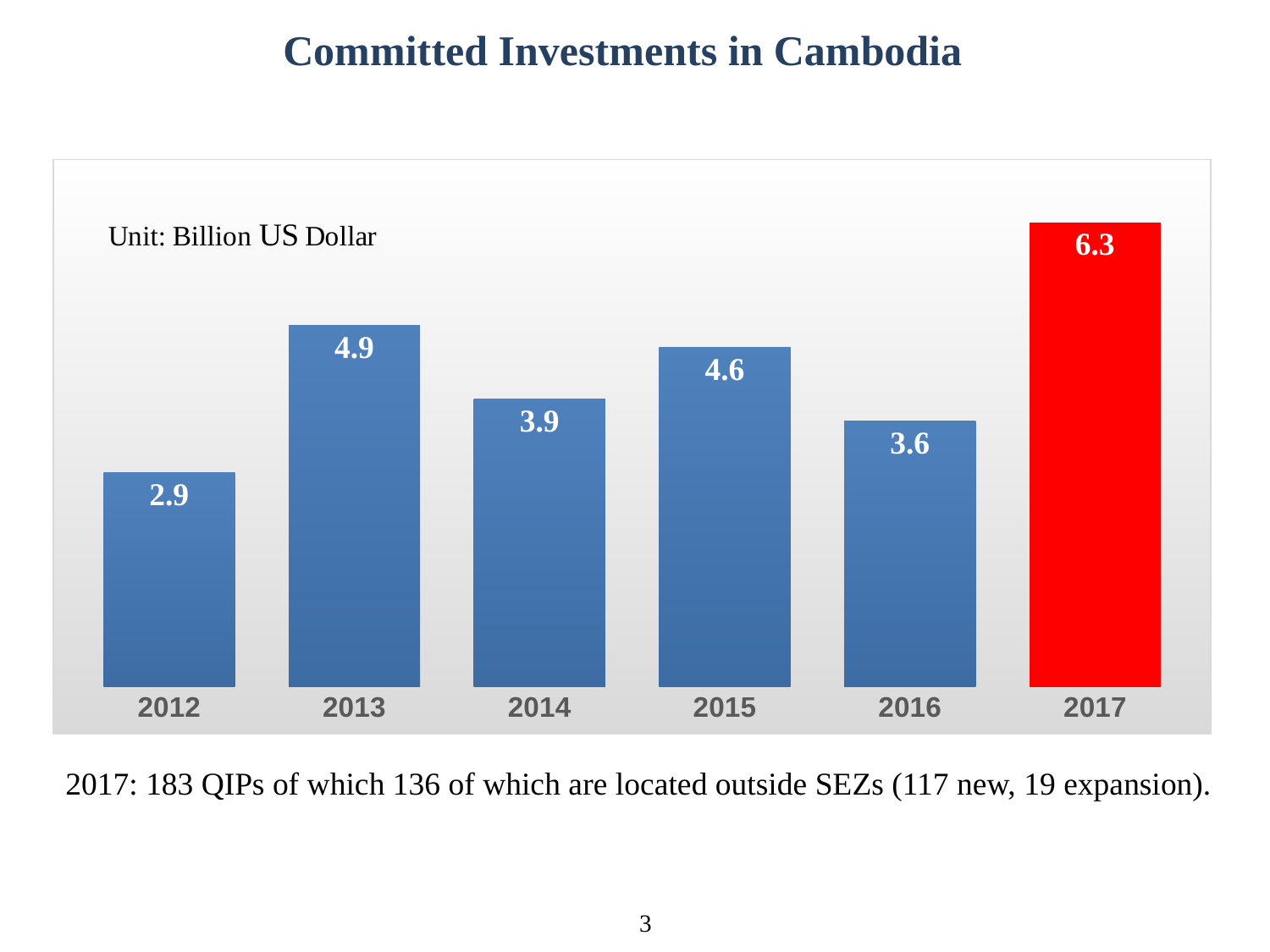

Committed Investments in Cambodia

### Chart

| Category | Committed Investments in Cambodia in Billion USD |
|---|---|
| 2012 | 2.9 |
| 2013 | 4.9 |
| 2014 | 3.9 |
| 2015 | 4.6 |
| 2016 | 3.6 |
| 2017 | 6.3 |
2017: 183 QIPs of which 136 of which are located outside SEZs (117 new, 19 expansion).
3